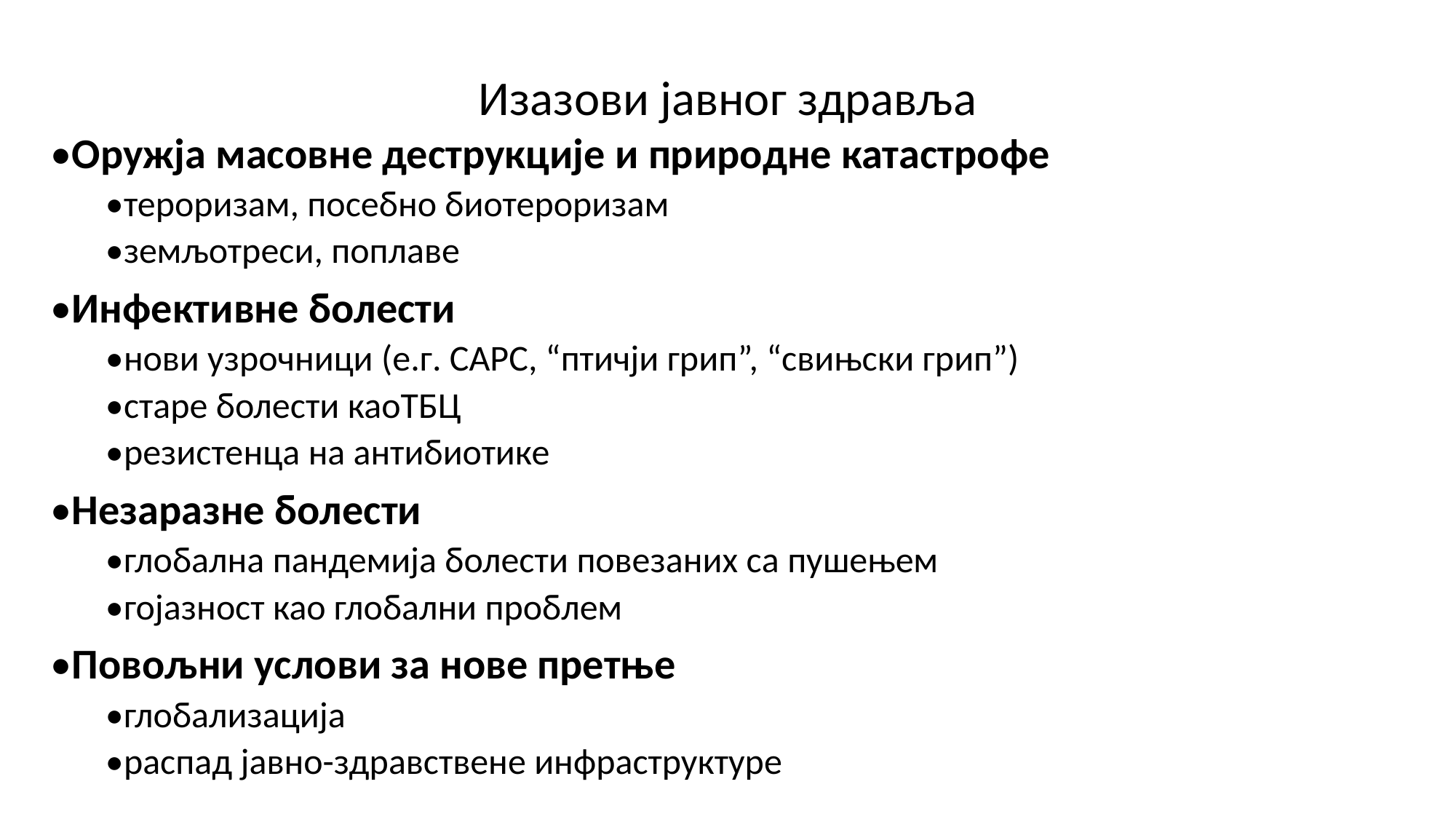

# Изазови јавног здравља
•Оружја масовне деструкције и природне катастрофе
•тероризам, посебно биотероризам
•земљотреси, поплаве
•Инфективне болести
•нови узрочници (е.г. САРС, “птичји грип”, “свињски грип”)
•старе болести каоТБЦ
•резистенца на антибиотике
•Незаразне болести
•глобална пандемија болести повезаних са пушењем
•гојазност као глобални проблем
•Повољни услови за нове претње
•глобализација
•распад јавно-здравствене инфраструктуре